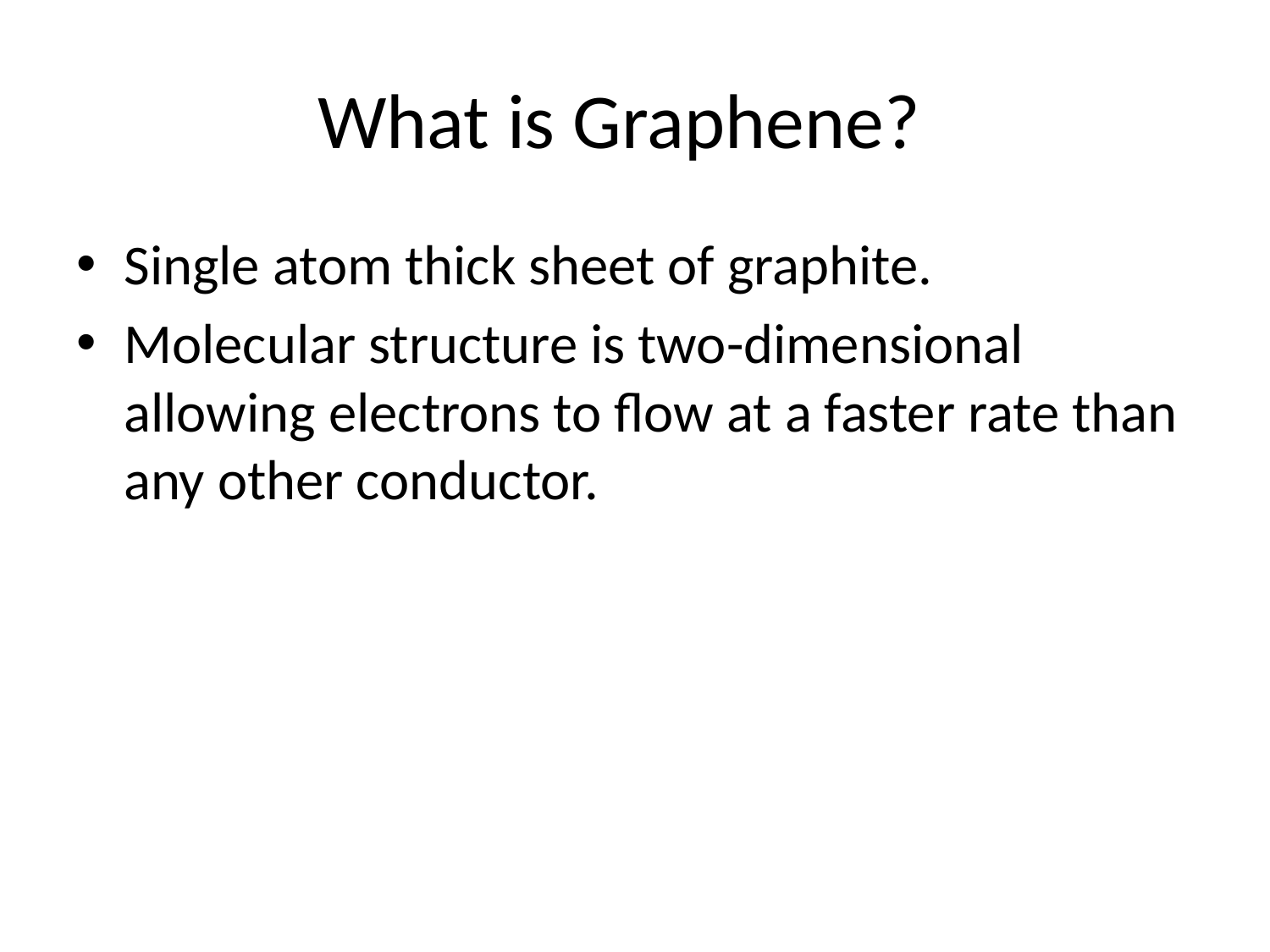

# What is Graphene?
Single atom thick sheet of graphite.
Molecular structure is two-dimensional allowing electrons to flow at a faster rate than any other conductor.